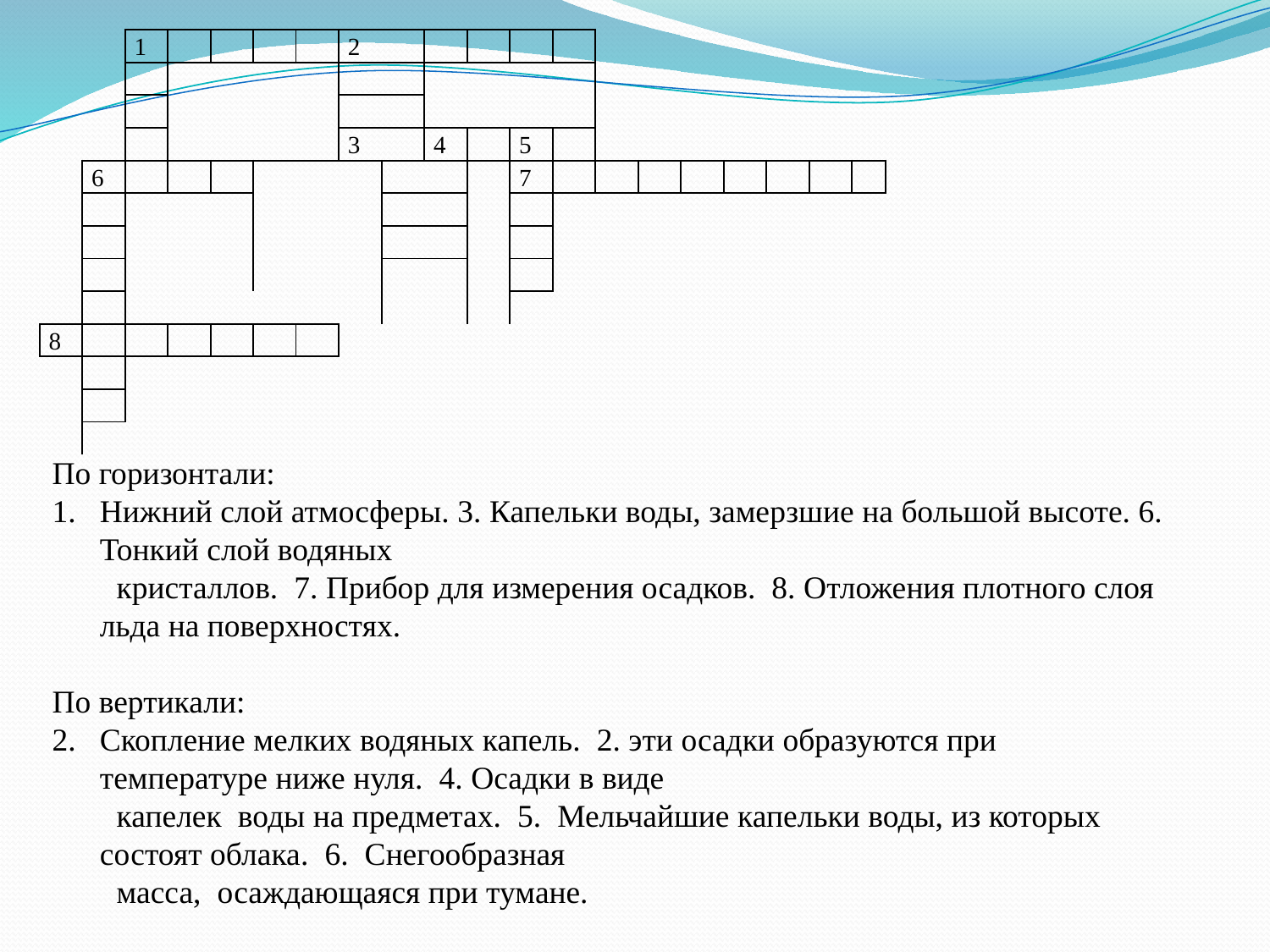

|  |  | 1 |  |  |  |  | 2 |  |  |  |  |  |  |  |  |  |  |  |  |
| --- | --- | --- | --- | --- | --- | --- | --- | --- | --- | --- | --- | --- | --- | --- | --- | --- | --- | --- | --- |
|  |  |  |  |  |  |  |  |  |  |  |  |  |  |  |  |  |  |  |  |
|  |  |  |  |  |  |  |  |  |  |  |  |  |  |  |  |  |  |  |  |
|  |  |  |  |  |  |  | 3 |  | 4 |  | 5 |  |  |  |  |  |  |  |  |
|  | 6 |  |  |  |  |  |  |  |  |  | 7 |  |  |  |  |  |  |  |  |
|  |  |  |  |  |  |  |  |  |  |  |  |  |  |  |  |  |  |  |  |
|  |  |  |  |  |  |  |  |  |  |  |  |  |  |  |  |  |  |  |  |
|  |  |  |  |  |  |  |  |  |  |  |  |  |  |  |  |  |  |  |  |
|  |  |  |  |  |  |  |  |  |  |  |  |  |  |  |  |  |  |  |  |
| 8 |  |  |  |  |  |  |  |  |  |  |  |  |  |  |  |  |  |  |  |
|  |  |  |  |  |  |  |  |  |  |  |  |  |  |  |  |  |  |  |  |
|  |  |  |  |  |  |  |  |  |  |  |  |  |  |  |  |  |  |  |  |
|  |  |  |  |  |  |  |  |  |  |  |  |  |  |  |  |  |  |  |  |
По горизонтали:
Нижний слой атмосферы. 3. Капельки воды, замерзшие на большой высоте. 6. Тонкий слой водяных
        кристаллов.  7. Прибор для измерения осадков.  8. Отложения плотного слоя льда на поверхностях.

По вертикали:
Скопление мелких водяных капель.  2. эти осадки образуются при температуре ниже нуля.  4. Осадки в виде
        капелек  воды на предметах.  5.  Мельчайшие капельки воды, из которых состоят облака.  6.  Снегообразная
        масса,  осаждающаяся при тумане.